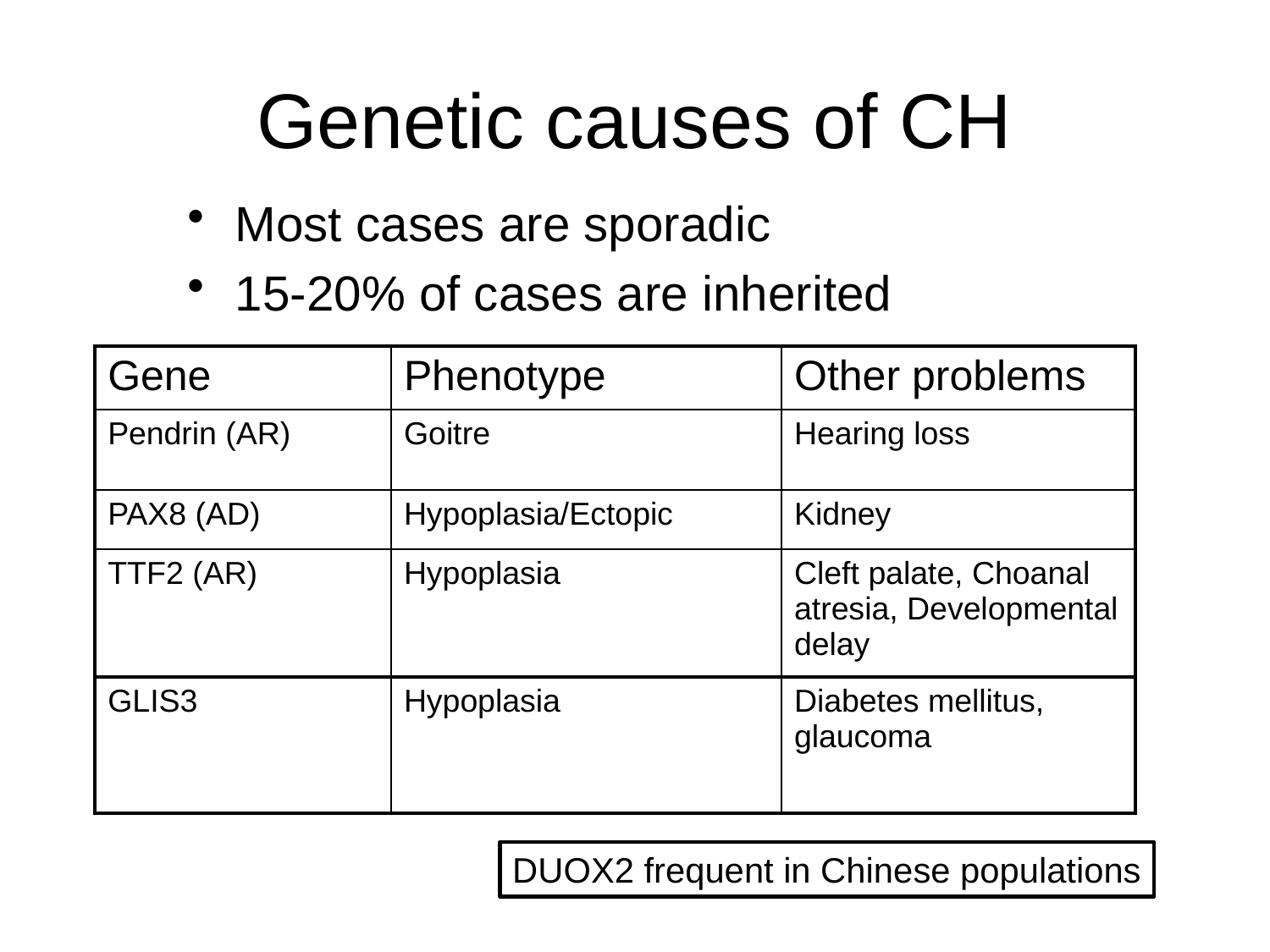

# Genetic causes of CH
Most cases are sporadic
15-20% of cases are inherited
| Gene | Phenotype | Other problems |
| --- | --- | --- |
| Pendrin (AR) | Goitre | Hearing loss |
| PAX8 (AD) | Hypoplasia/Ectopic | Kidney |
| TTF2 (AR) | Hypoplasia | Cleft palate, Choanal atresia, Developmental delay |
| GLIS3 | Hypoplasia | Diabetes mellitus, glaucoma |
DUOX2 frequent in Chinese populations